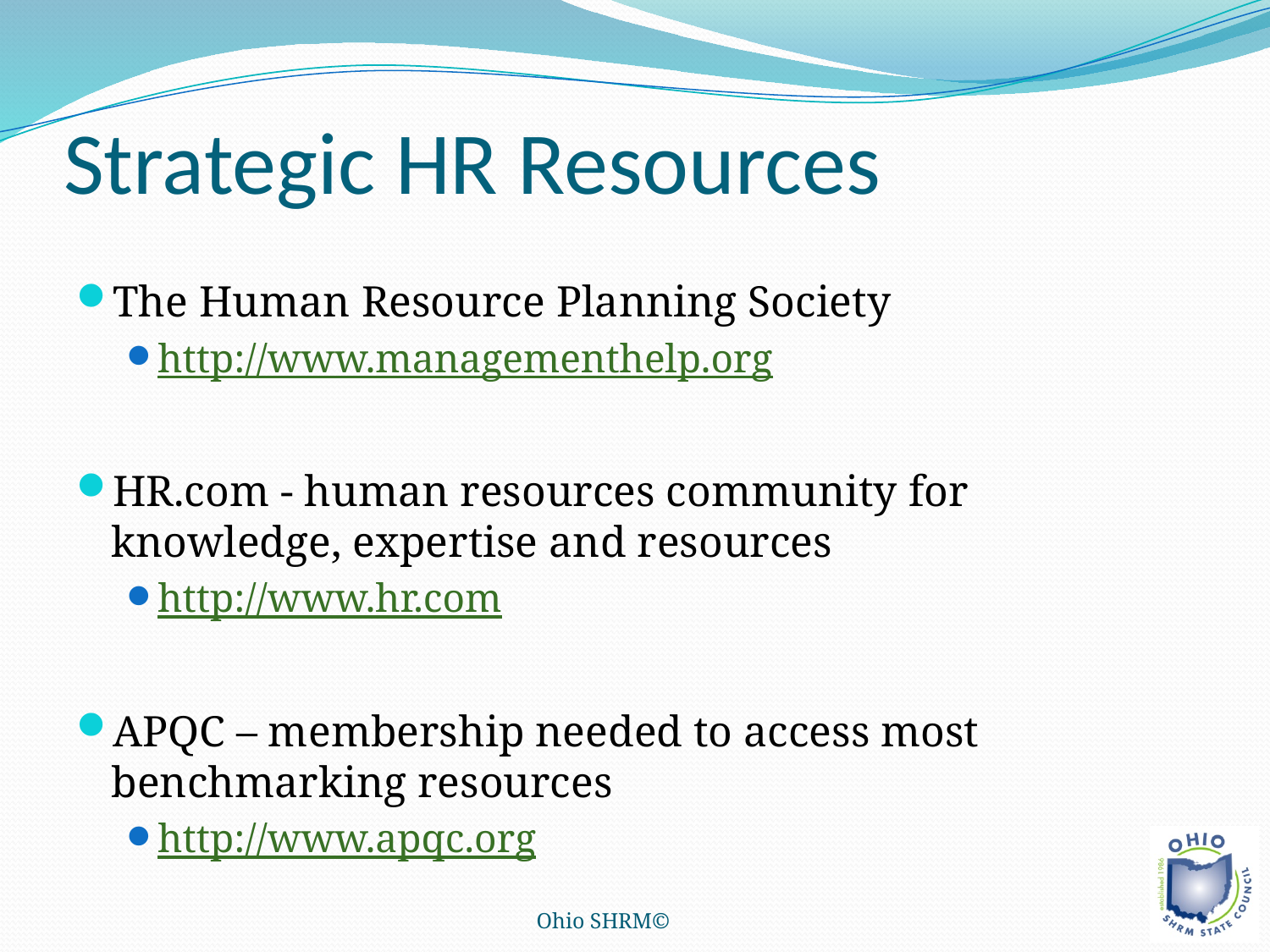

# Strategic HR Resources
The Human Resource Planning Society
http://www.managementhelp.org

HR.com - human resources community for knowledge, expertise and resources
http://www.hr.com

APQC – membership needed to access most benchmarking resources
http://www.apqc.org

Reminder to Facilitator: prior to presentation check that hyperlinks on all slides still function correctly.
Ohio SHRM©